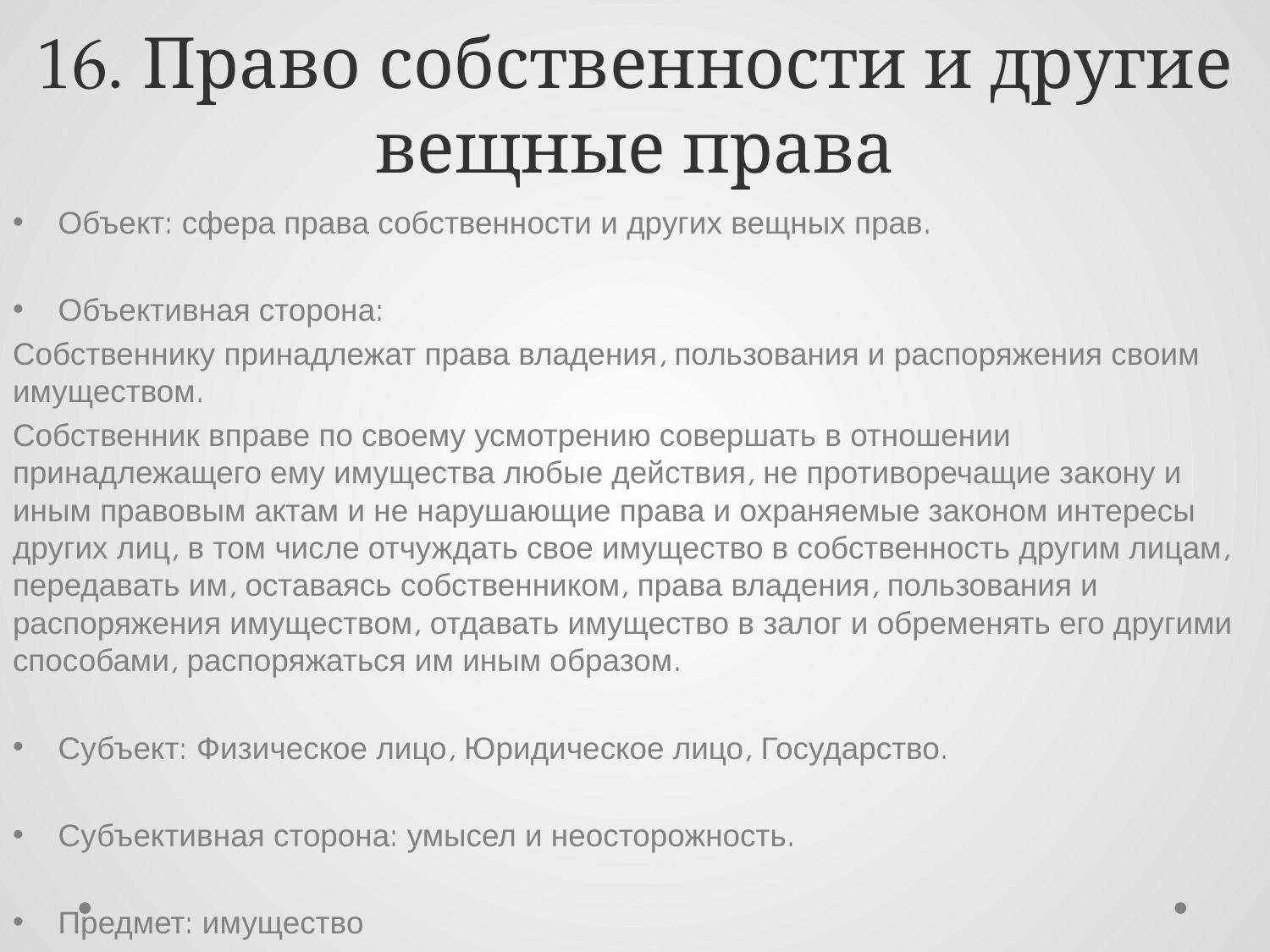

# 16. Право собственности и другие вещные права
Объект: сфера права собственности и других вещных прав.

Объективная сторона:
Собственнику принадлежат права владения, пользования и распоряжения своим имуществом.
Собственник вправе по своему усмотрению совершать в отношении принадлежащего ему имущества любые действия, не противоречащие закону и иным правовым актам и не нарушающие права и охраняемые законом интересы других лиц, в том числе отчуждать свое имущество в собственность другим лицам, передавать им, оставаясь собственником, права владения, пользования и распоряжения имуществом, отдавать имущество в залог и обременять его другими способами, распоряжаться им иным образом.

Субъект: Физическое лицо, Юридическое лицо, Государство.

Субъективная сторона: умысел и неосторожность.

Предмет: имущество